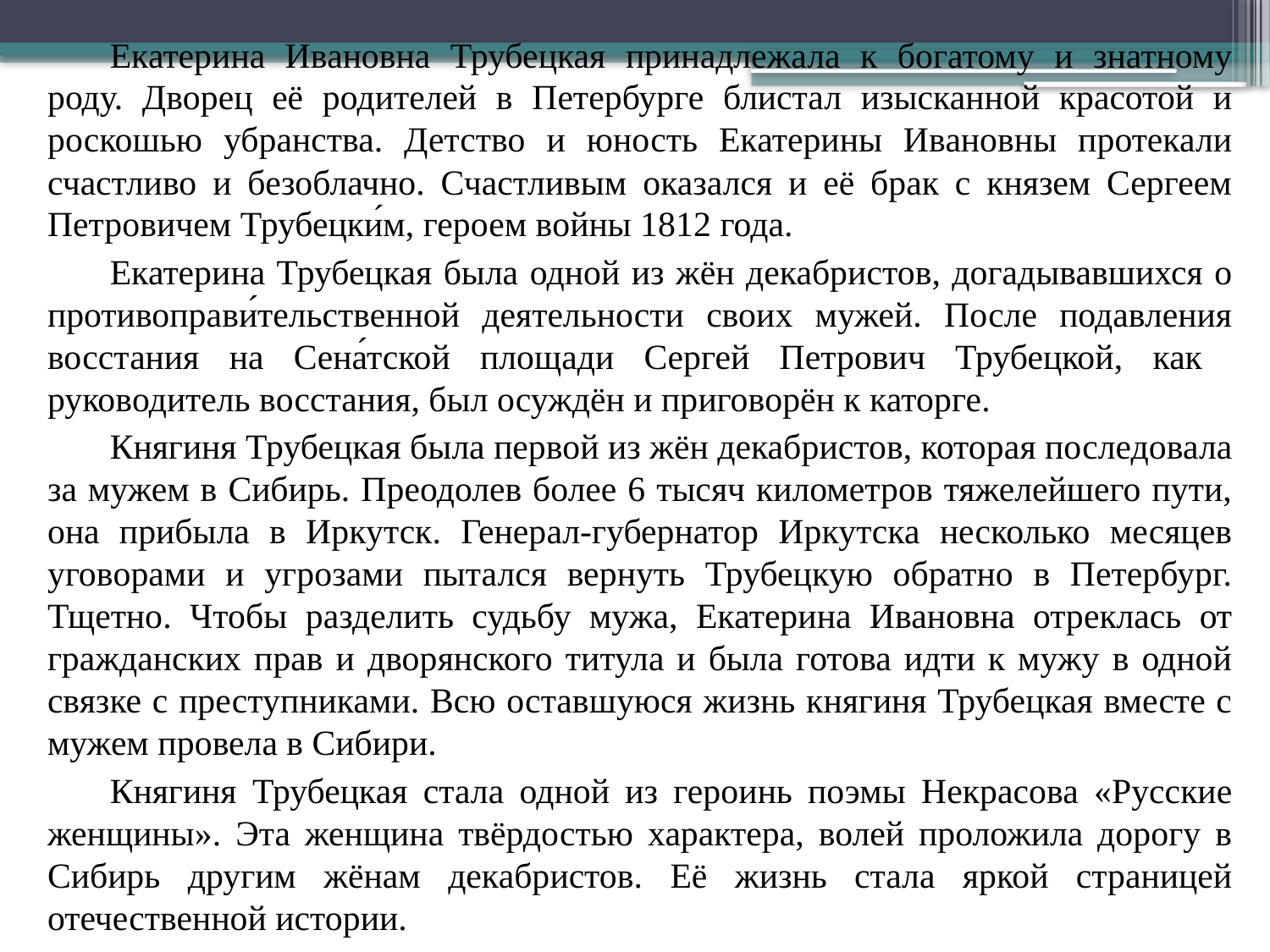

Екатерина Ивановна Трубецкая принадлежала к богатому и знатному роду. Дворец её родителей в Петербурге блистал изысканной красотой и роскошью убранства. Детство и юность Екатерины Ивановны протекали счастливо и безоблачно. Счастливым оказался и её брак с князем Сергеем Петровичем Трубецки́м, героем войны 1812 года.
Екатерина Трубецкая была одной из жён декабристов, догадывавшихся о противоправи́тельственной деятельности своих мужей. После подавления восстания на Сена́тской площади Сергей Петрович Трубецкой, как  руководитель восстания, был осуждён и приговорён к каторге.
Княгиня Трубецкая была первой из жён декабристов, которая последовала за мужем в Сибирь. Преодолев более 6 тысяч километров тяжелейшего пути, она прибыла в Иркутск. Генерал-губернатор Иркутска несколько месяцев уговорами и угрозами пытался вернуть Трубецкую обратно в Петербург. Тщетно. Чтобы разделить судьбу мужа, Екатерина Ивановна отреклась от гражданских прав и дворянского титула и была готова идти к мужу в одной связке с преступниками. Всю оставшуюся жизнь княгиня Трубецкая вместе с мужем провела в Сибири.
Княгиня Трубецкая стала одной из героинь поэмы Некрасова «Русские женщины». Эта женщина твёрдостью характера, волей проложила дорогу в Сибирь другим жёнам декабристов. Её жизнь стала яркой страницей отечественной истории.